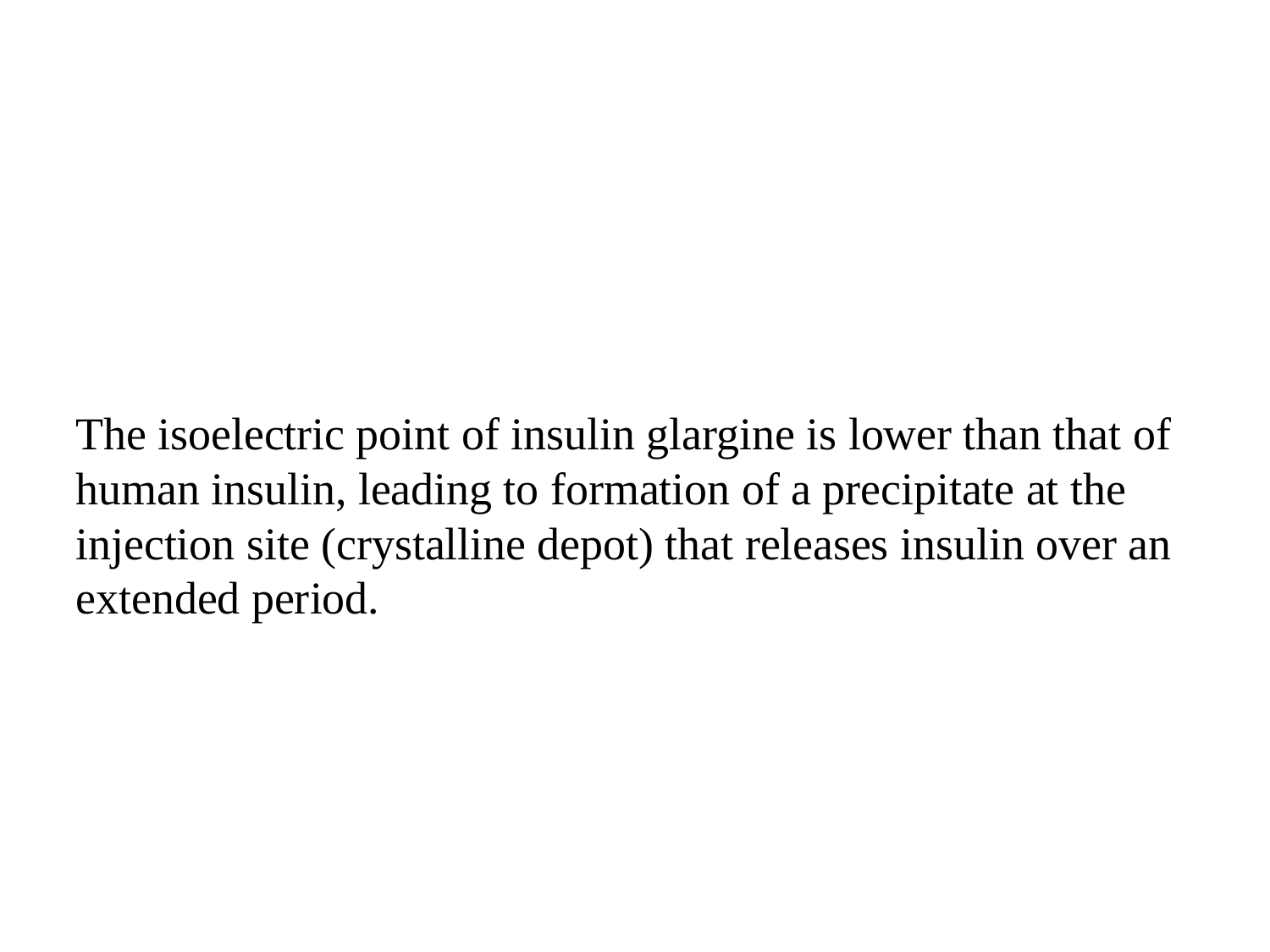

#

The isoelectric point of insulin glargine is lower than that of human insulin, leading to formation of a precipitate at the injection site (crystalline depot) that releases insulin over an extended period.